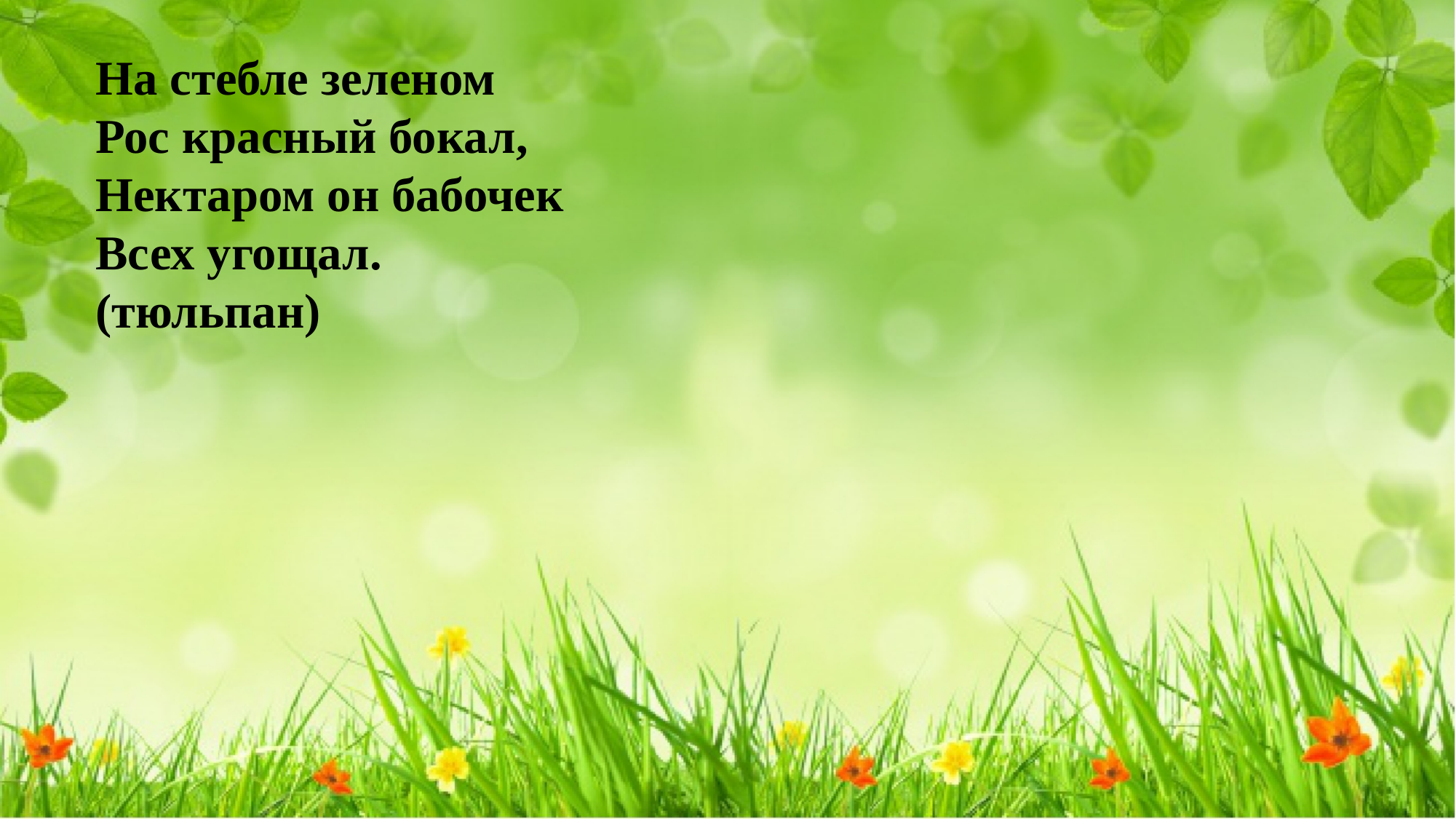

На стебле зеленом
Рос красный бокал,
Нектаром он бабочек
Всех угощал.
(тюльпан)